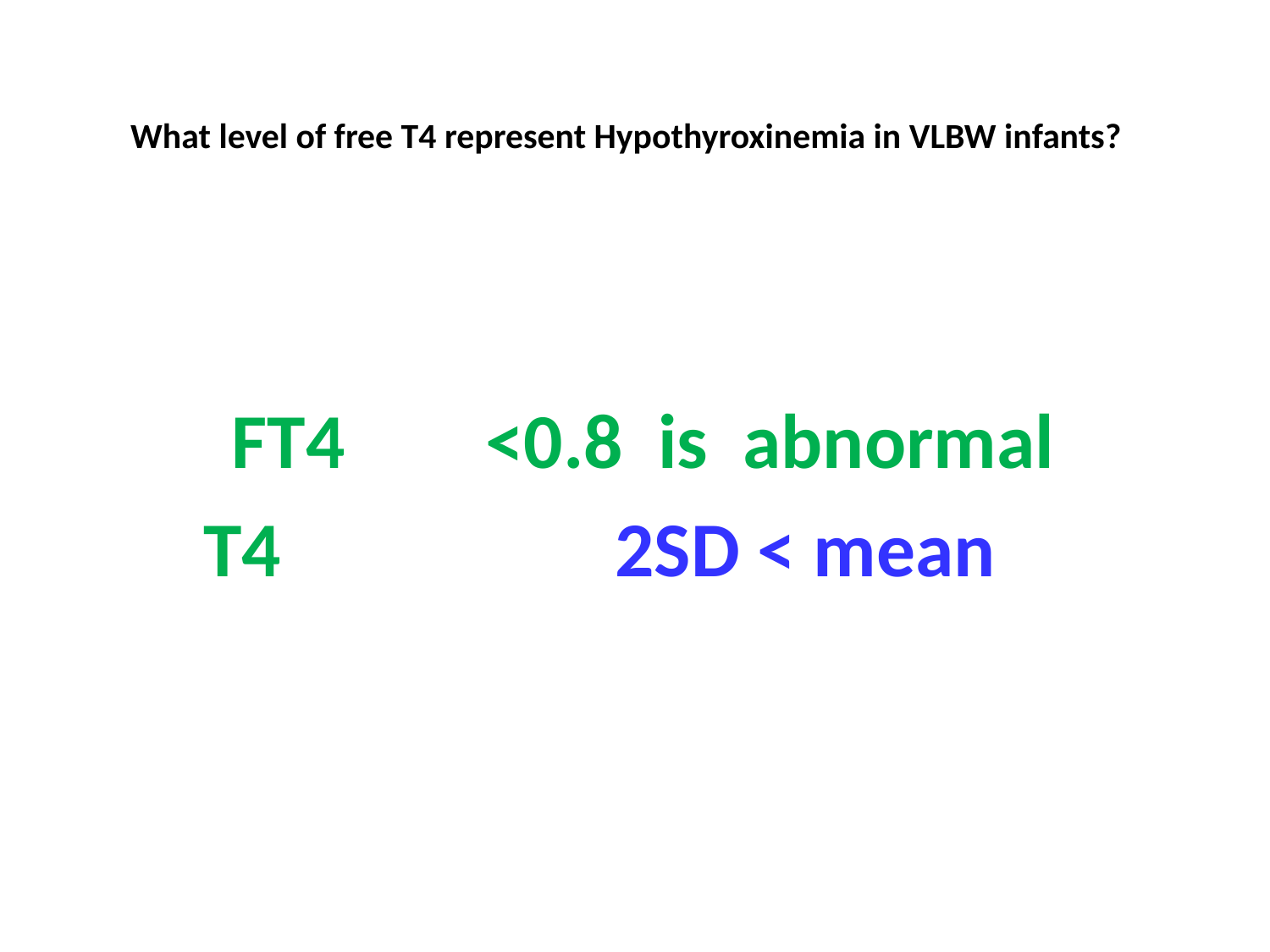

# What level of free T4 represent Hypothyroxinemia in VLBW infants?

 FT4        <0.8  is  abnormal
 T4                   2SD < mean